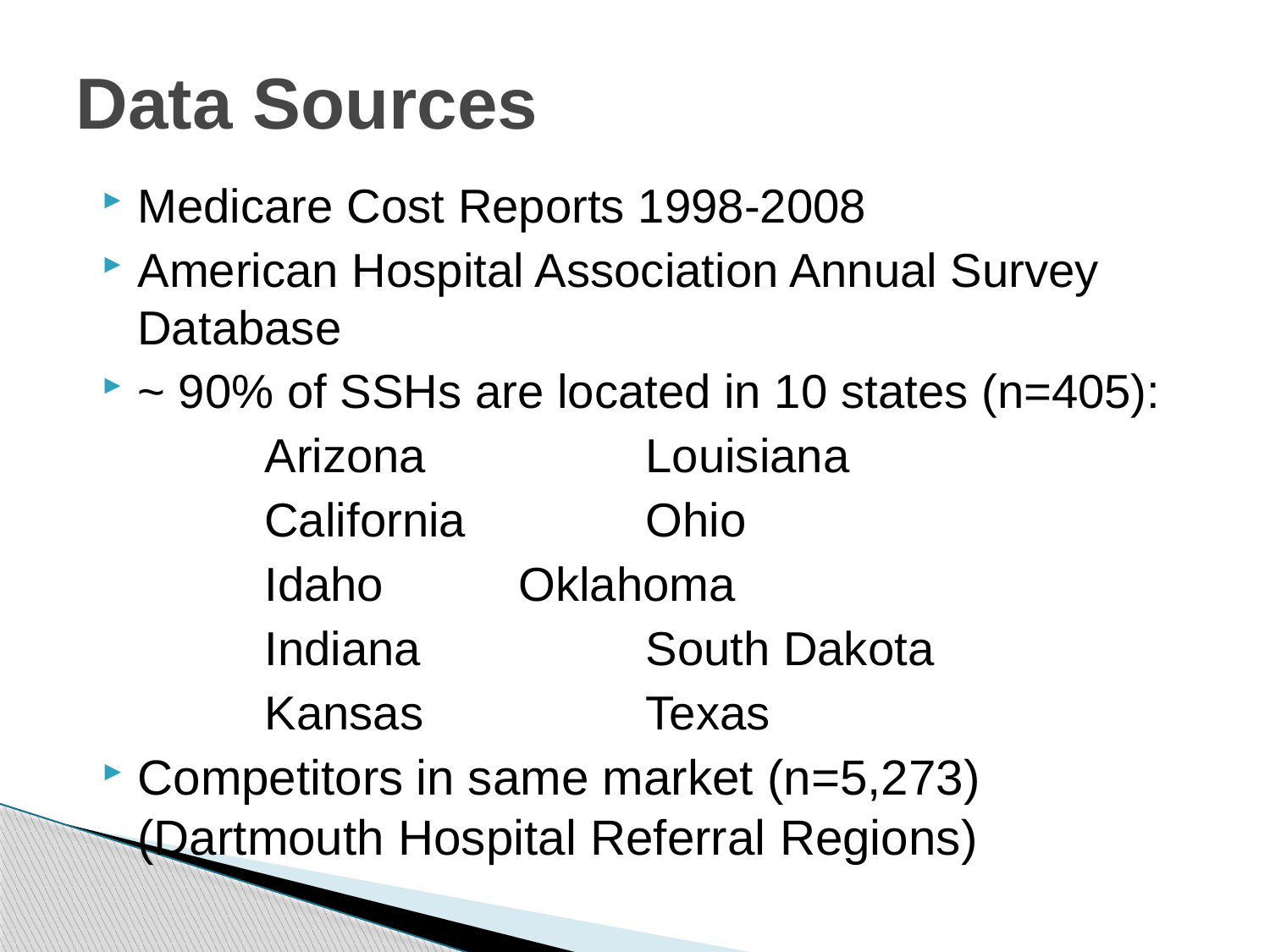

# Data Sources
Medicare Cost Reports 1998-2008
American Hospital Association Annual Survey Database
~ 90% of SSHs are located in 10 states (n=405):
		Arizona		Louisiana
		California		Ohio
		Idaho		Oklahoma
		Indiana		South Dakota
		Kansas		Texas
Competitors in same market (n=5,273)                     (Dartmouth Hospital Referral Regions)